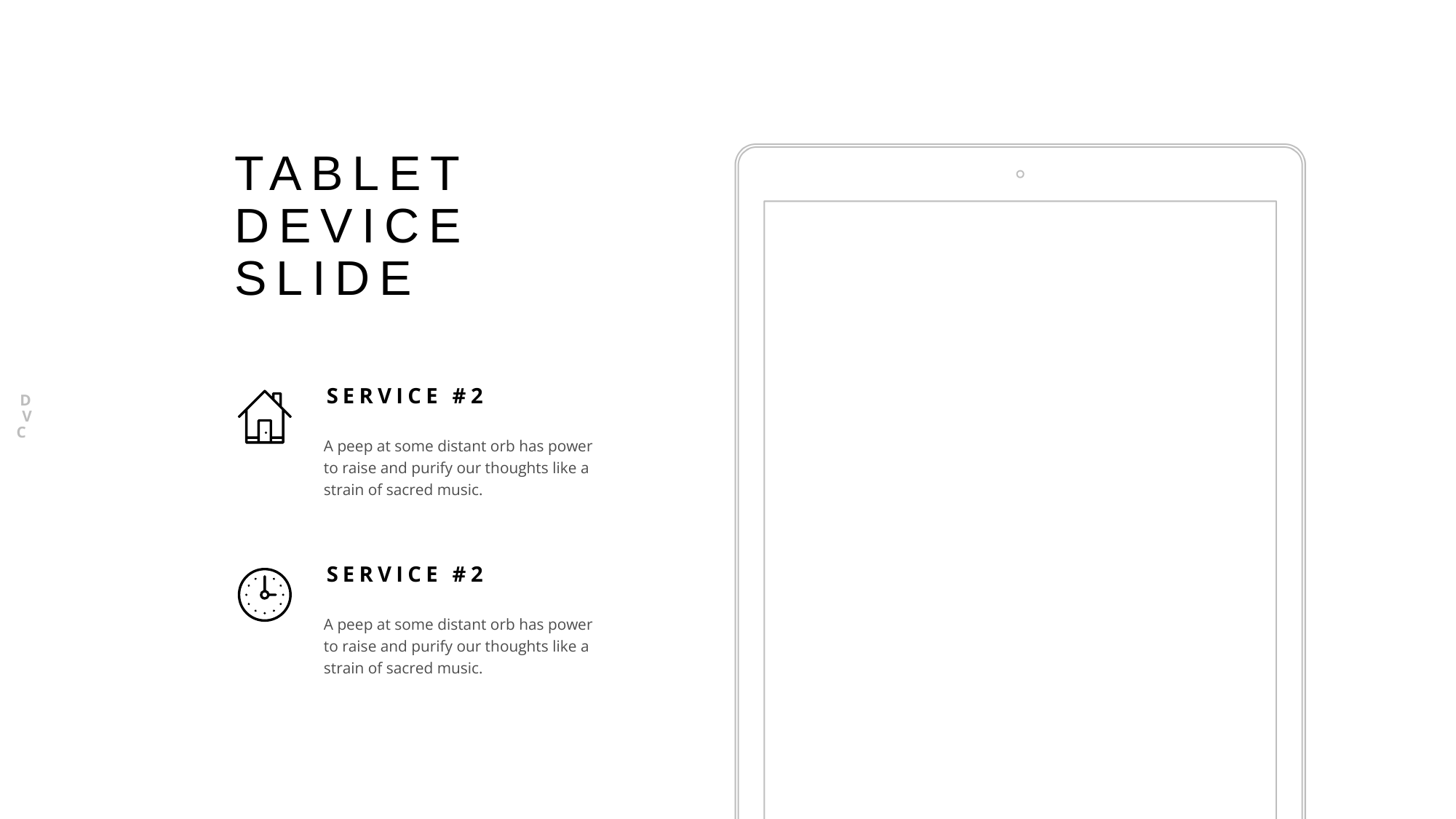

DEVICES
# TABLET DEVICE SLIDE

SERVICE #2

A peep at some distant orb has power to raise and purify our thoughts like a strain of sacred music.
SERVICE #2

A peep at some distant orb has power to raise and purify our thoughts like a strain of sacred music.